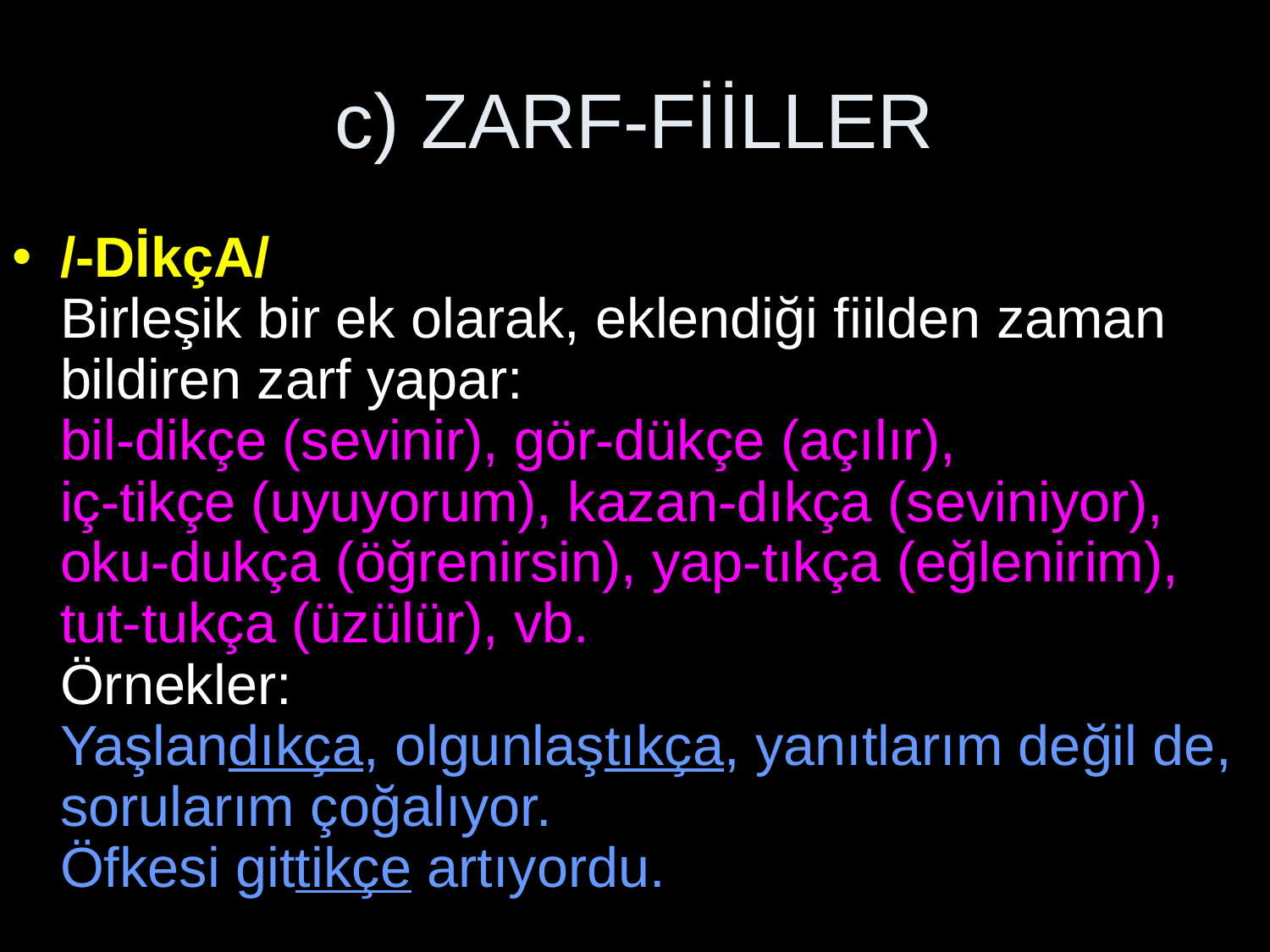

# c) ZARF-FİİLLER
/-DİkçA/
Birleşik bir ek olarak, eklendiği fiilden zaman bildiren zarf yapar:
bil-dikçe (sevinir), gör-dükçe (açılır),
iç-tikçe (uyuyorum), kazan-dıkça (seviniyor), oku-dukça (öğrenirsin), yap-tıkça (eğlenirim), tut-tukça (üzülür), vb.
Örnekler:
Yaşlandıkça, olgunlaştıkça, yanıtlarım değil de, sorularım çoğalıyor.
Öfkesi gittikçe artıyordu.